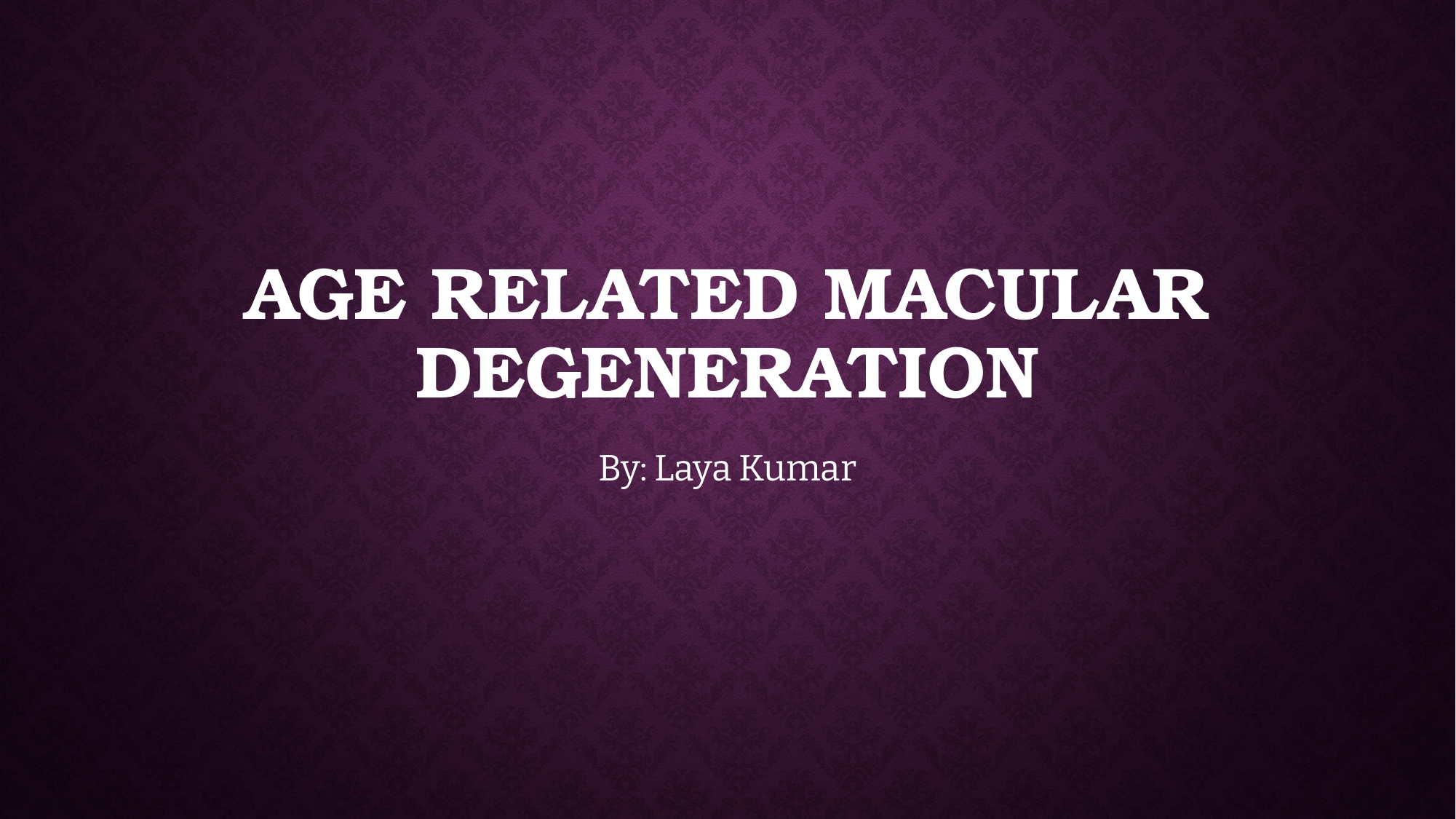

# Age Related Macular Degeneration
By: Laya Kumar